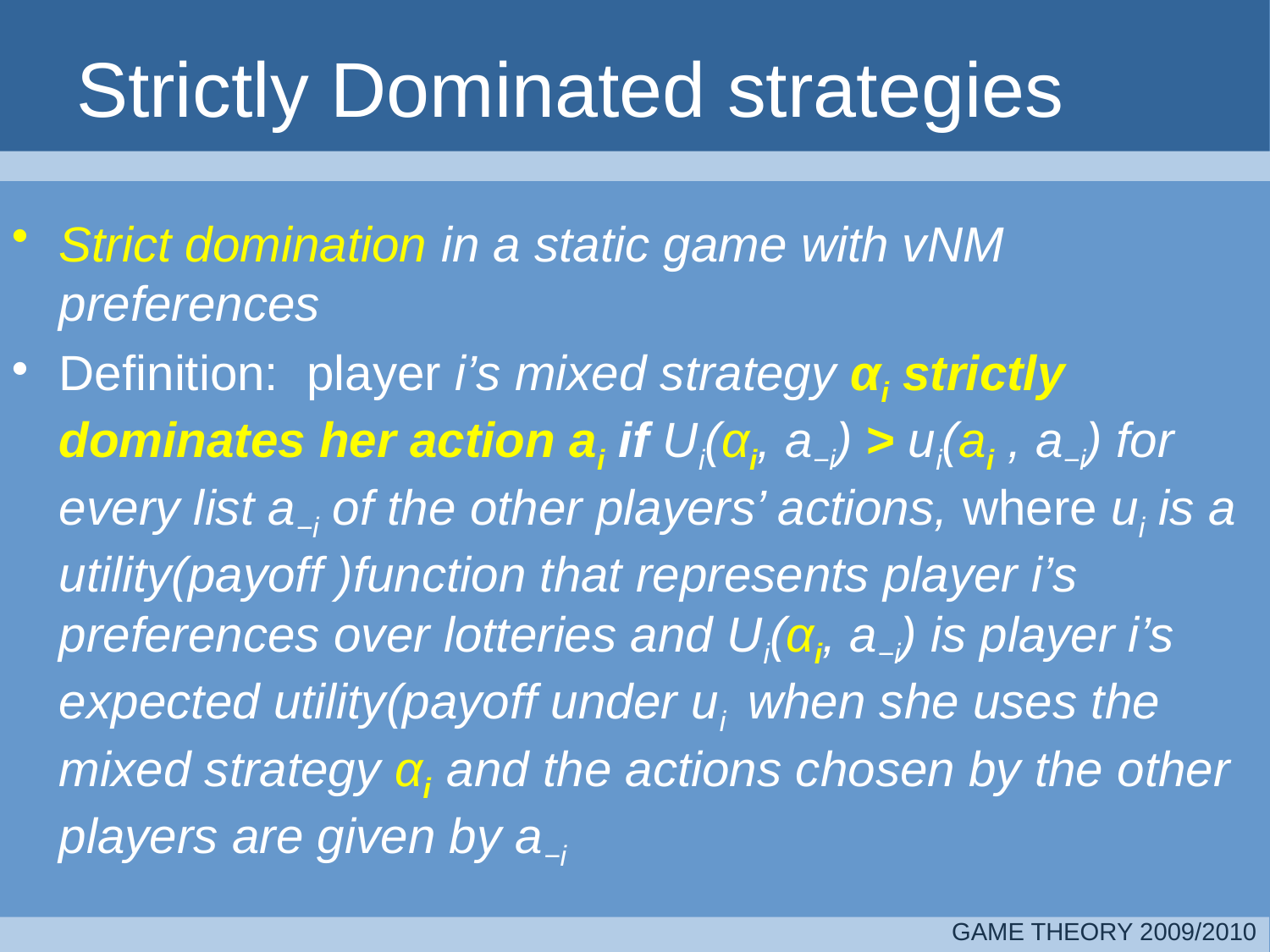

# Strictly Dominated strategies
Strict domination in a static game with vNM preferences
Definition:  player i’s mixed strategy αi strictly dominates her action ai if Ui(αi, a−i) > ui(ai , a−i) for every list a−i of the other players’ actions, where ui is a utility(payoff )function that represents player i’s preferences over lotteries and Ui(αi, a−i) is player i’s expected utility(payoff under ui  when she uses the mixed strategy αi  and the actions chosen by the other players are given by a−i
GAME THEORY 2009/2010